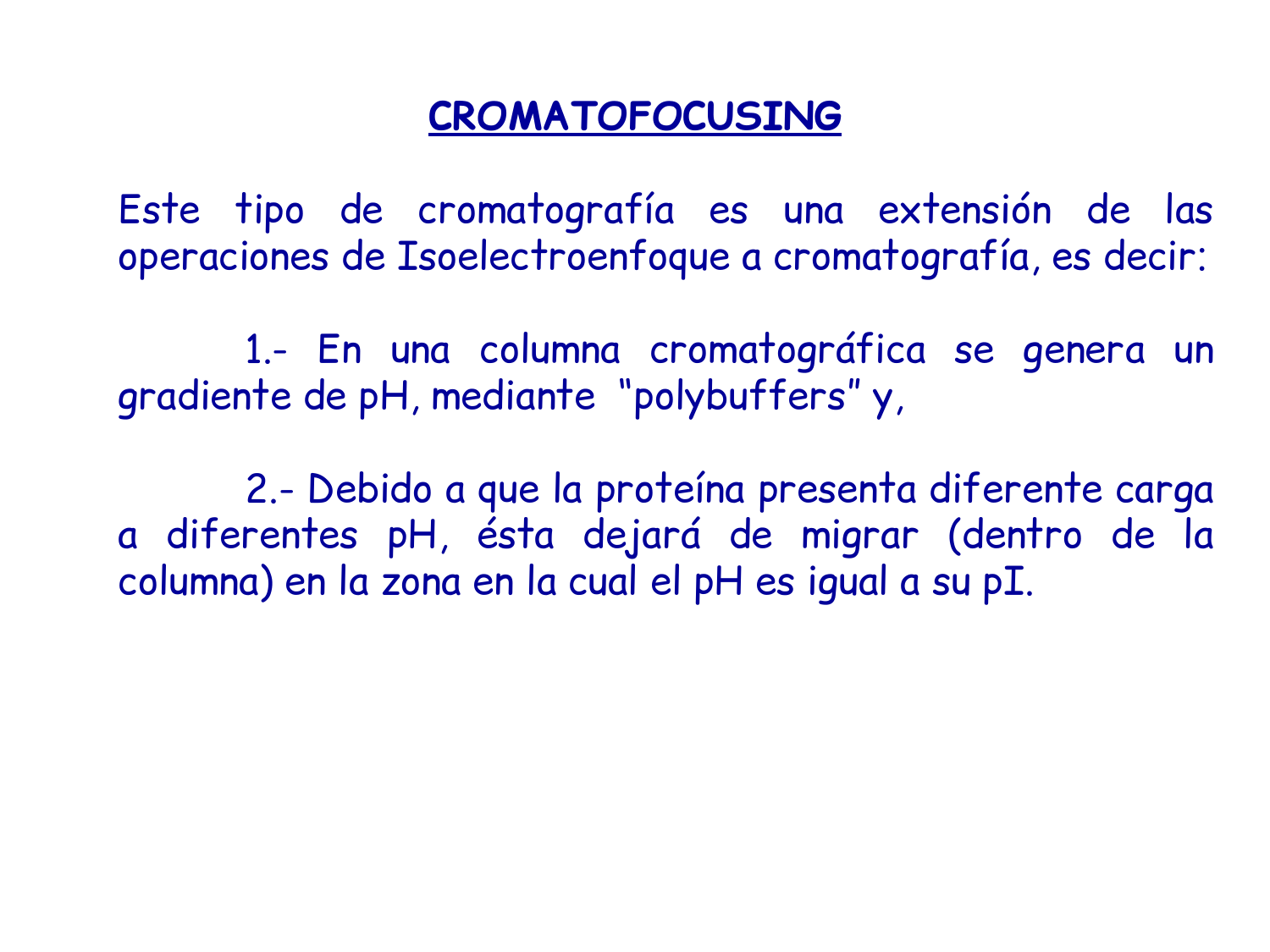

CROMATOFOCUSING

	Este tipo de cromatografía es una extensión de las operaciones de Isoelectroenfoque a cromatografía, es decir:

		1.- En una columna cromatográfica se genera un gradiente de pH, mediante  “polybuffers” y,

		2.- Debido a que la proteína presenta diferente carga a diferentes pH, ésta dejará de migrar (dentro de la columna) en la zona en la cual el pH es igual a su pI.